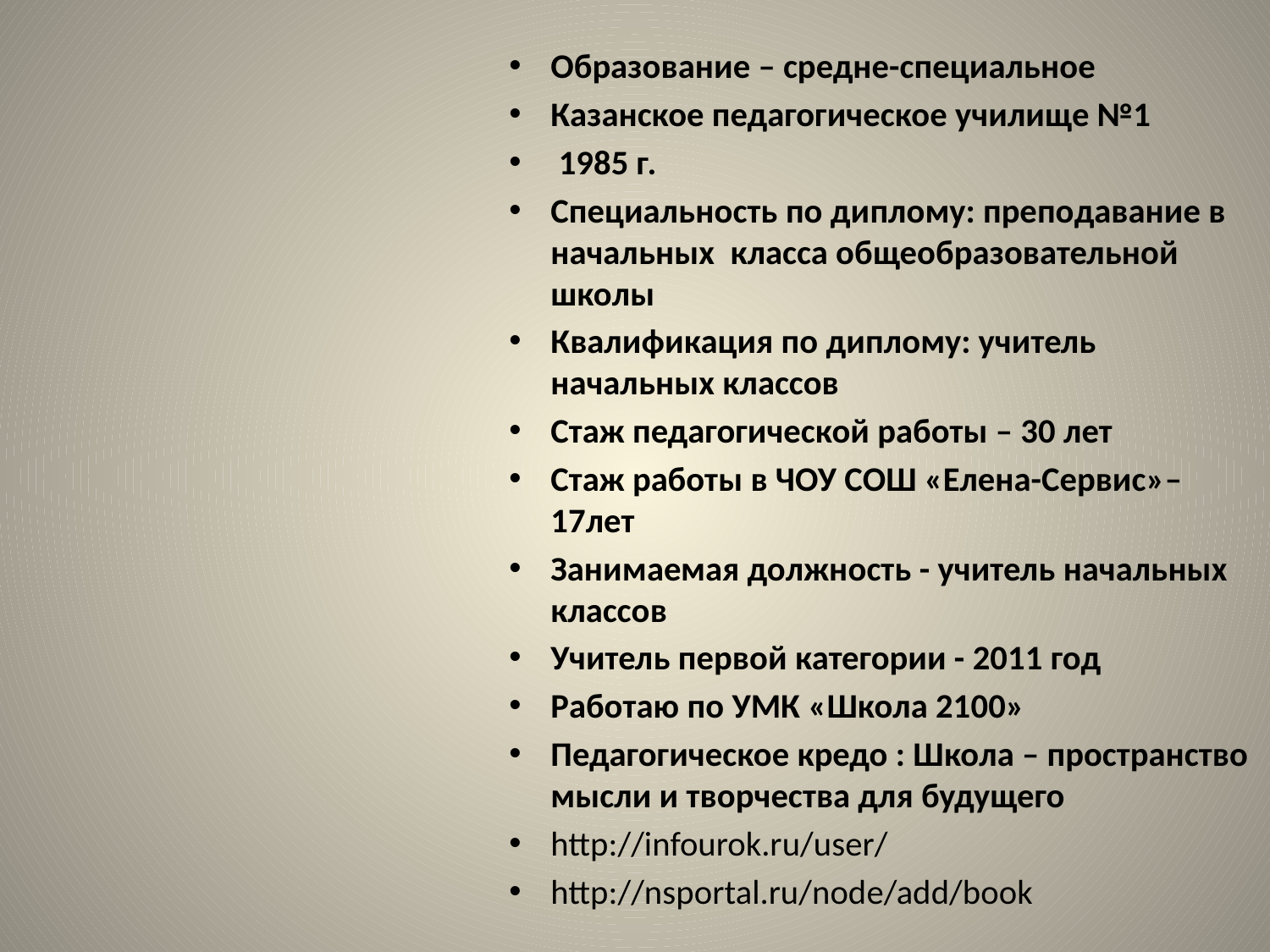

#
Образование – средне-специальное
Казанское педагогическое училище №1
 1985 г.
Специальность по диплому: преподавание в начальных  класса общеобразовательной школы
Квалификация по диплому: учитель начальных классов
Стаж педагогической работы – 30 лет
Стаж работы в ЧОУ СОШ «Елена-Сервис»– 17лет
Занимаемая должность - учитель начальных классов
Учитель первой категории - 2011 год
Работаю по УМК «Школа 2100»
Педагогическое кредо : Школа – пространство мысли и творчества для будущего
http://infourok.ru/user/
http://nsportal.ru/node/add/book